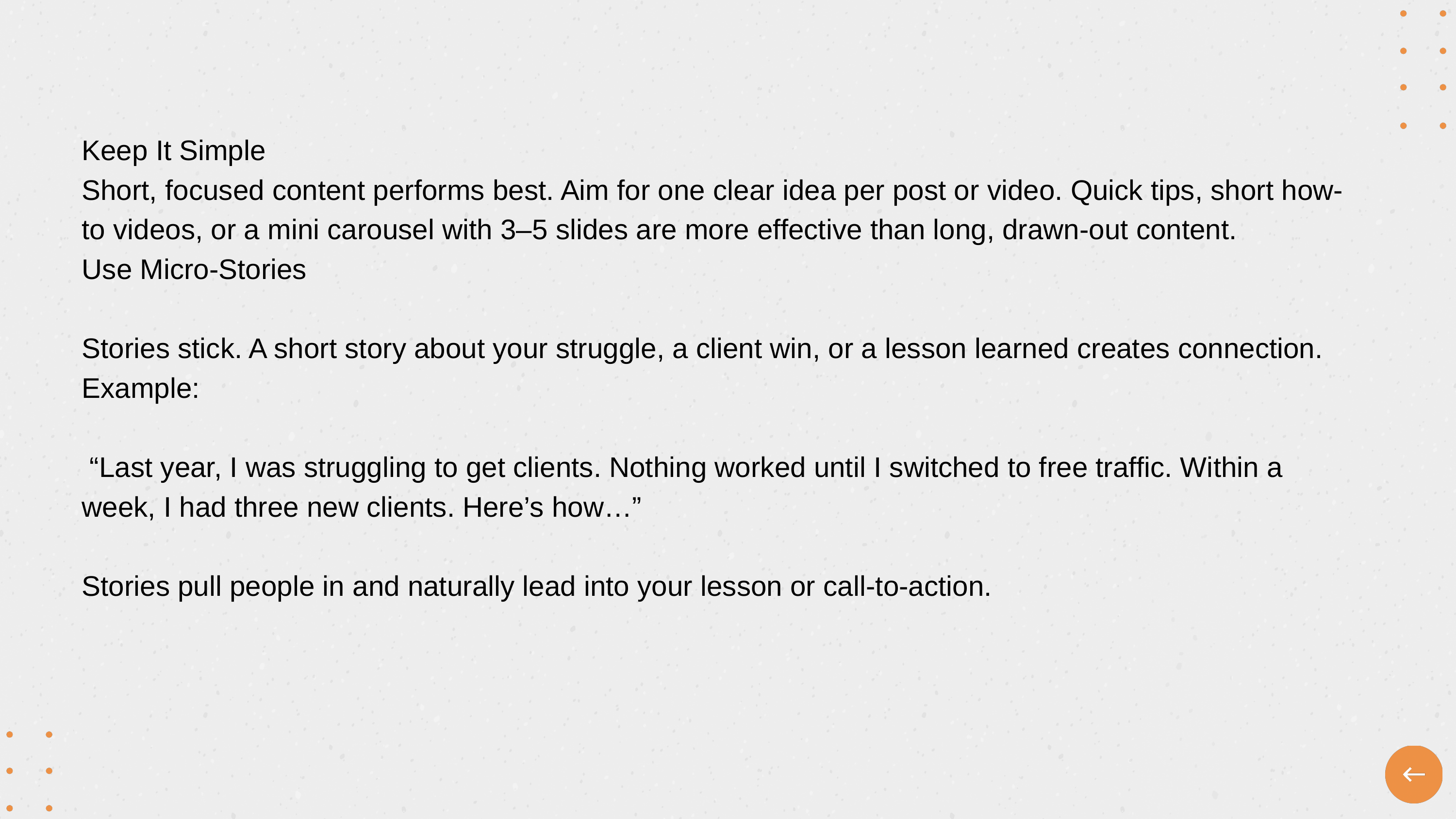

Keep It Simple
Short, focused content performs best. Aim for one clear idea per post or video. Quick tips, short how-to videos, or a mini carousel with 3–5 slides are more effective than long, drawn-out content.
Use Micro-Stories

Stories stick. A short story about your struggle, a client win, or a lesson learned creates connection. Example:

 “Last year, I was struggling to get clients. Nothing worked until I switched to free traffic. Within a week, I had three new clients. Here’s how…”

Stories pull people in and naturally lead into your lesson or call-to-action.